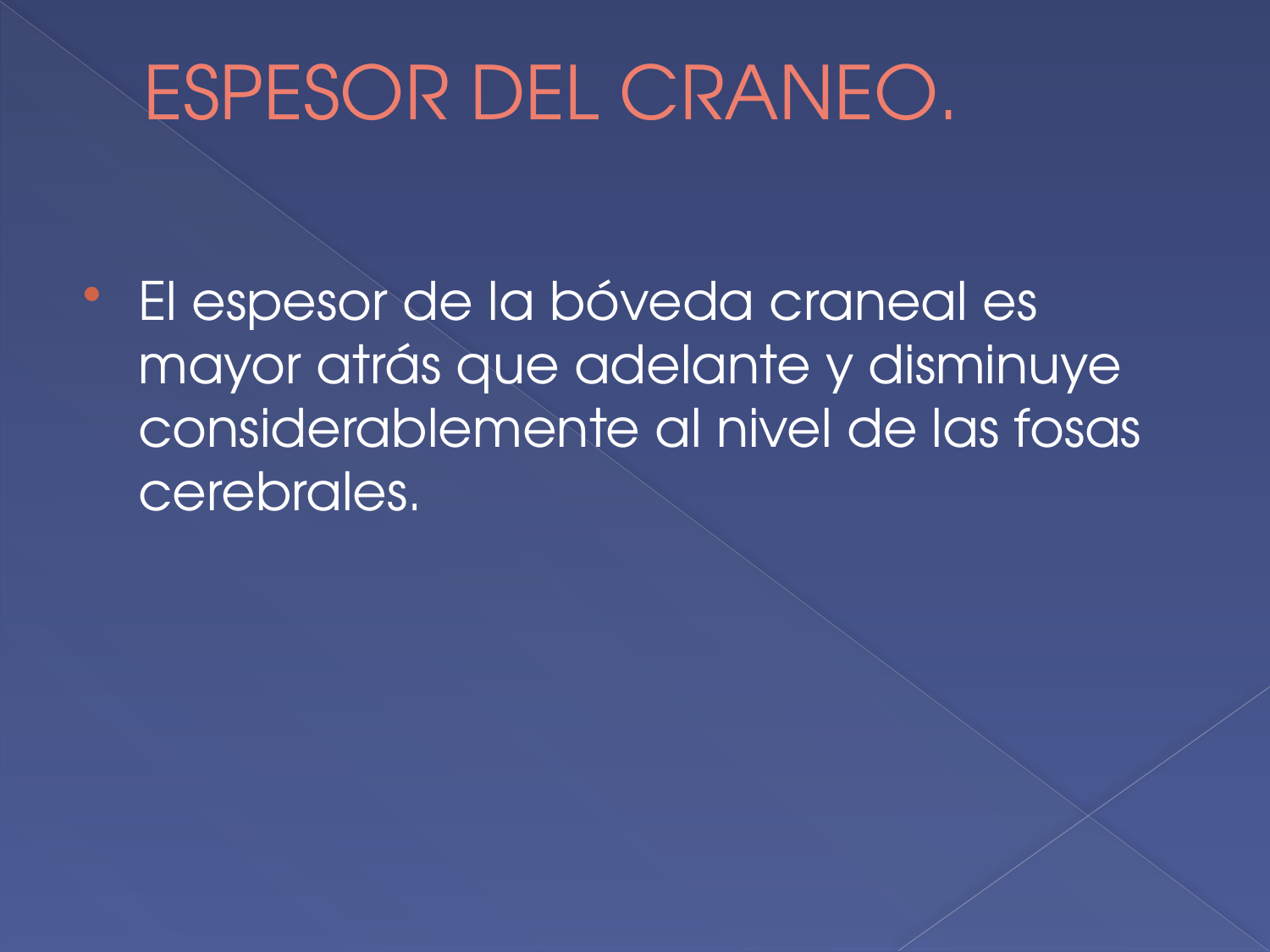

# ESPESOR DEL CRANEO.
El espesor de la bóveda craneal es mayor atrás que adelante y disminuye considerablemente al nivel de las fosas cerebrales.